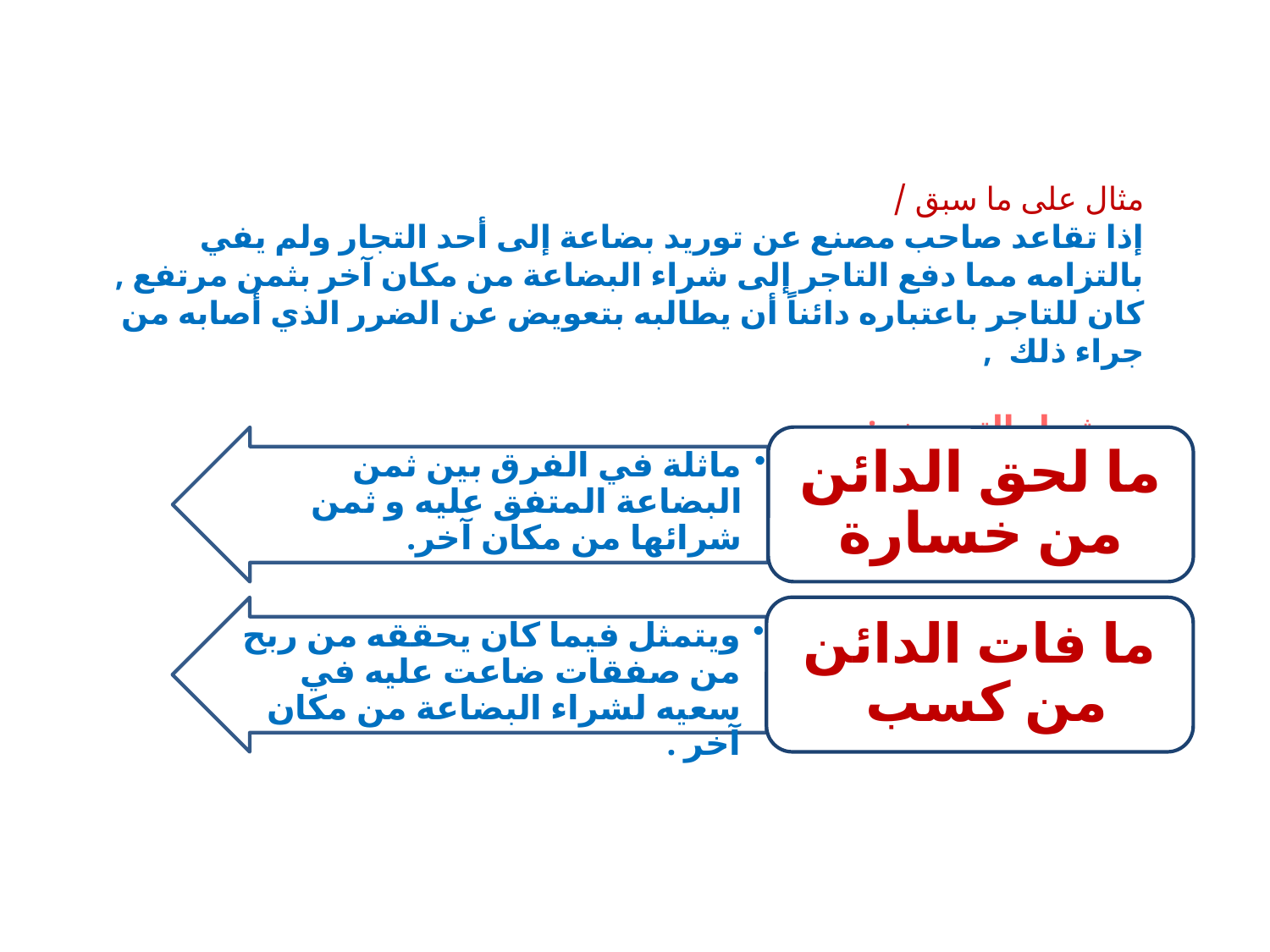

مثال على ما سبق /
إذا تقاعد صاحب مصنع عن توريد بضاعة إلى أحد التجار ولم يفي بالتزامه مما دفع التاجر إلى شراء البضاعة من مكان آخر بثمن مرتفع , كان للتاجر باعتباره دائناً أن يطالبه بتعويض عن الضرر الذي أصابه من جراء ذلك  ,

و يشمل التعويض :
ماثلة في الفرق بين ثمن البضاعة المتفق عليه و ثمن شرائها من مكان آخر.
ما لحق الدائن من خسارة
ويتمثل فيما كان يحققه من ربح من صفقات ضاعت عليه في سعيه لشراء البضاعة من مكان آخر .
ما فات الدائن من كسب